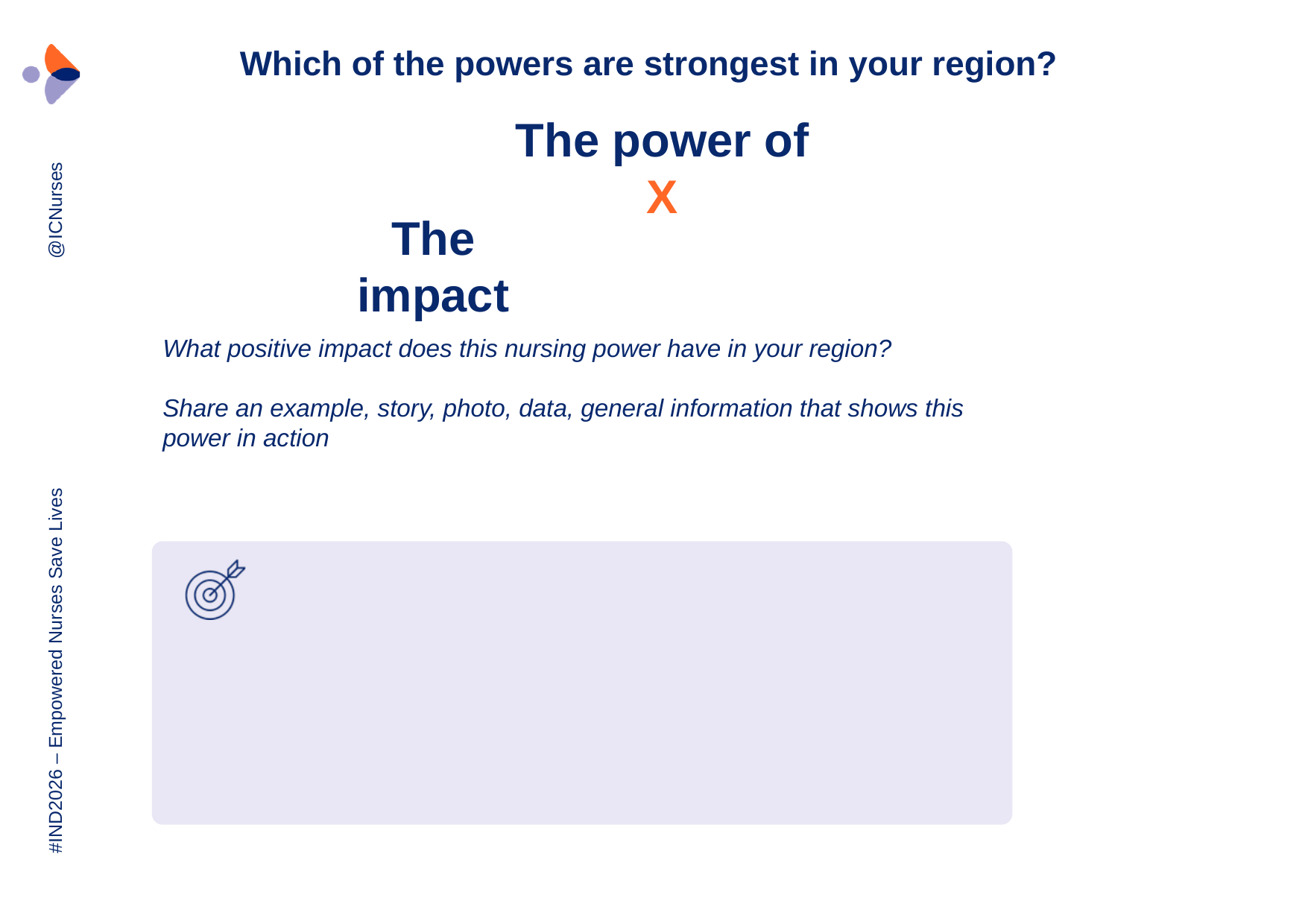

Which of the powers are strongest in your region?

The power of X
@ICNurses

The impact
What positive impact does this nursing power have in your region?

Share an example, story, photo, data, general information that shows this power in action

#IND2026 – Empowered Nurses Save Lives